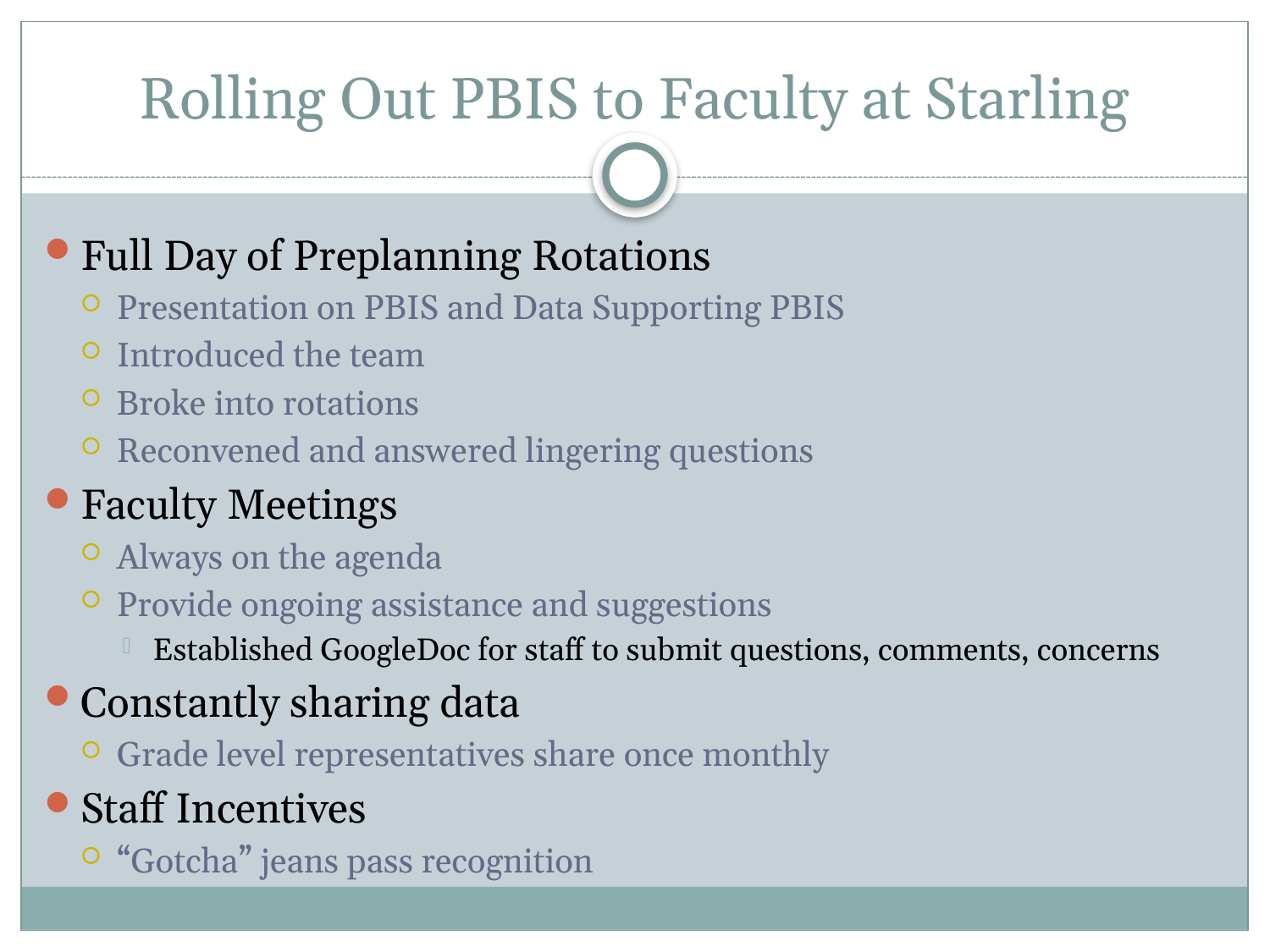

# Rolling Out PBIS to Faculty at Starling
Full Day of Preplanning Rotations
Presentation on PBIS and Data Supporting PBIS
Introduced the team
Broke into rotations
Reconvened and answered lingering questions
Faculty Meetings
Always on the agenda
Provide ongoing assistance and suggestions
Established GoogleDoc for staff to submit questions, comments, concerns
Constantly sharing data
Grade level representatives share once monthly
Staff Incentives
“Gotcha” jeans pass recognition